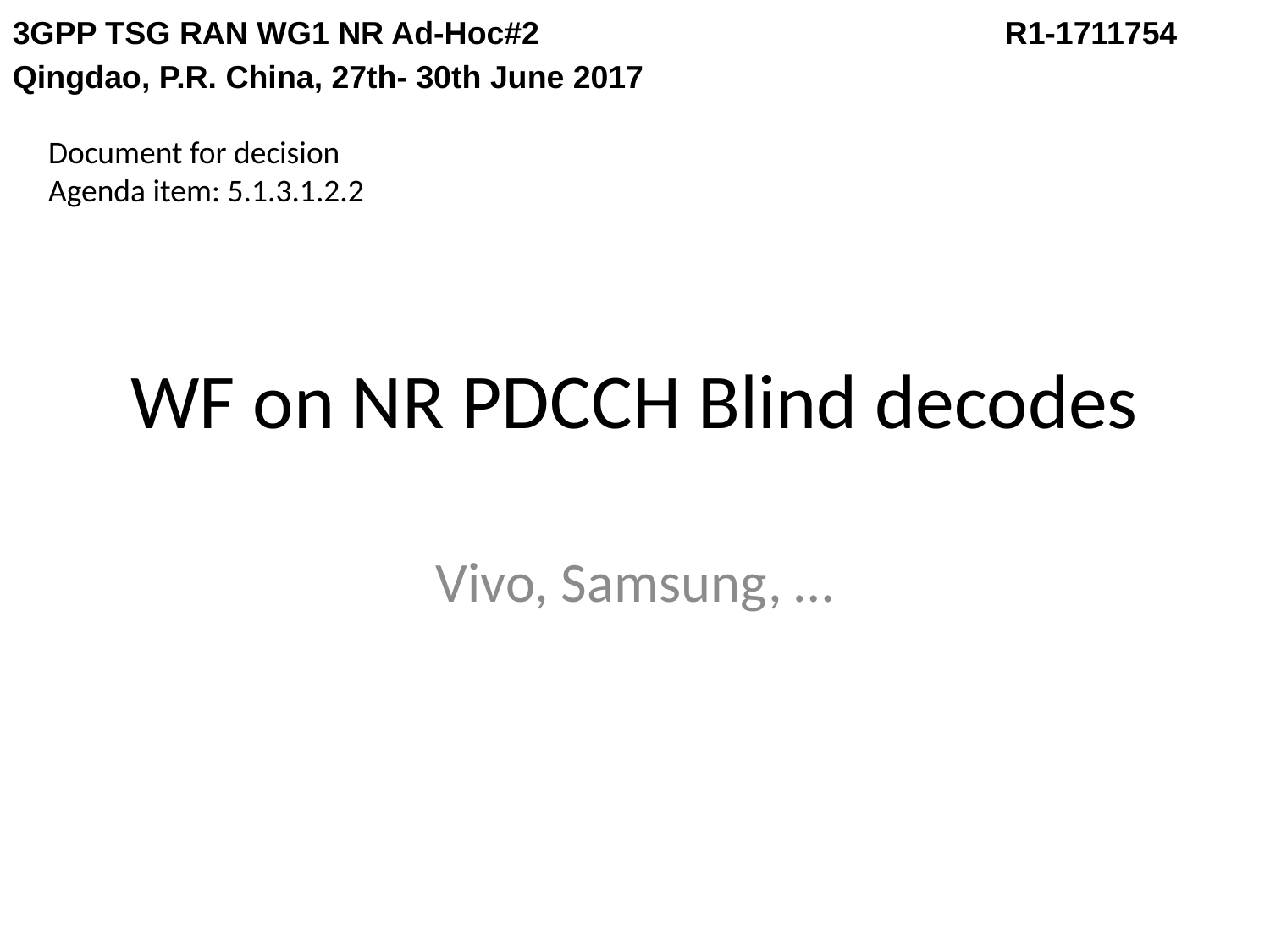

3GPP TSG RAN WG1 NR Ad-Hoc#2		                          R1-1711754
Qingdao, P.R. China, 27th- 30th June 2017
Document for decision
Agenda item: 5.1.3.1.2.2
# WF on NR PDCCH Blind decodes
Vivo, Samsung, …